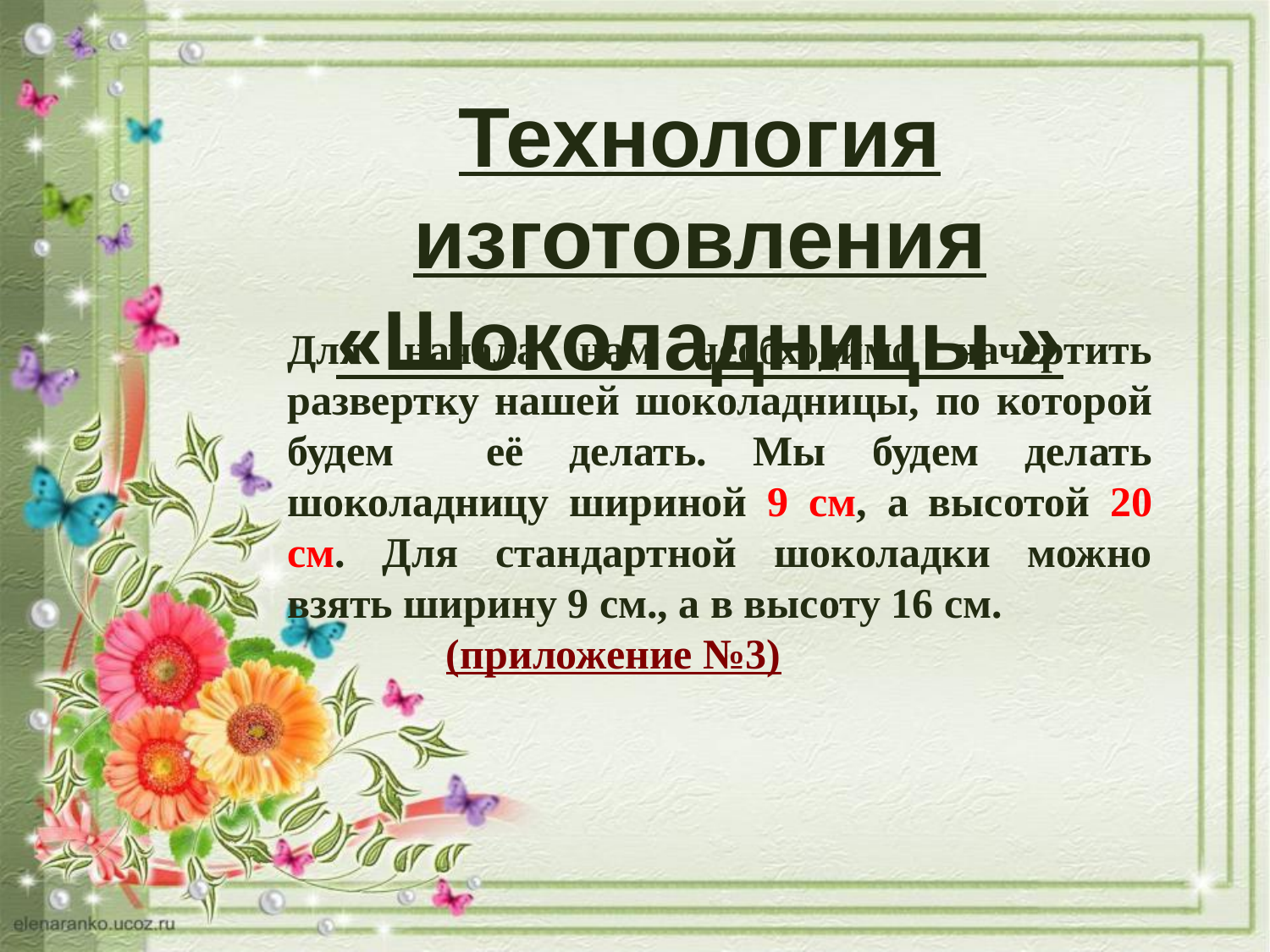

Технология изготовления «Шоколадницы »
Для начала нам необходимо начертить развертку нашей шоколадницы, по которой будем  её делать. Мы будем делать шоколадницу шириной 9 см, а высотой 20 см. Для стандартной шоколадки можно взять ширину 9 см., а в высоту 16 см.
               (приложение №3)